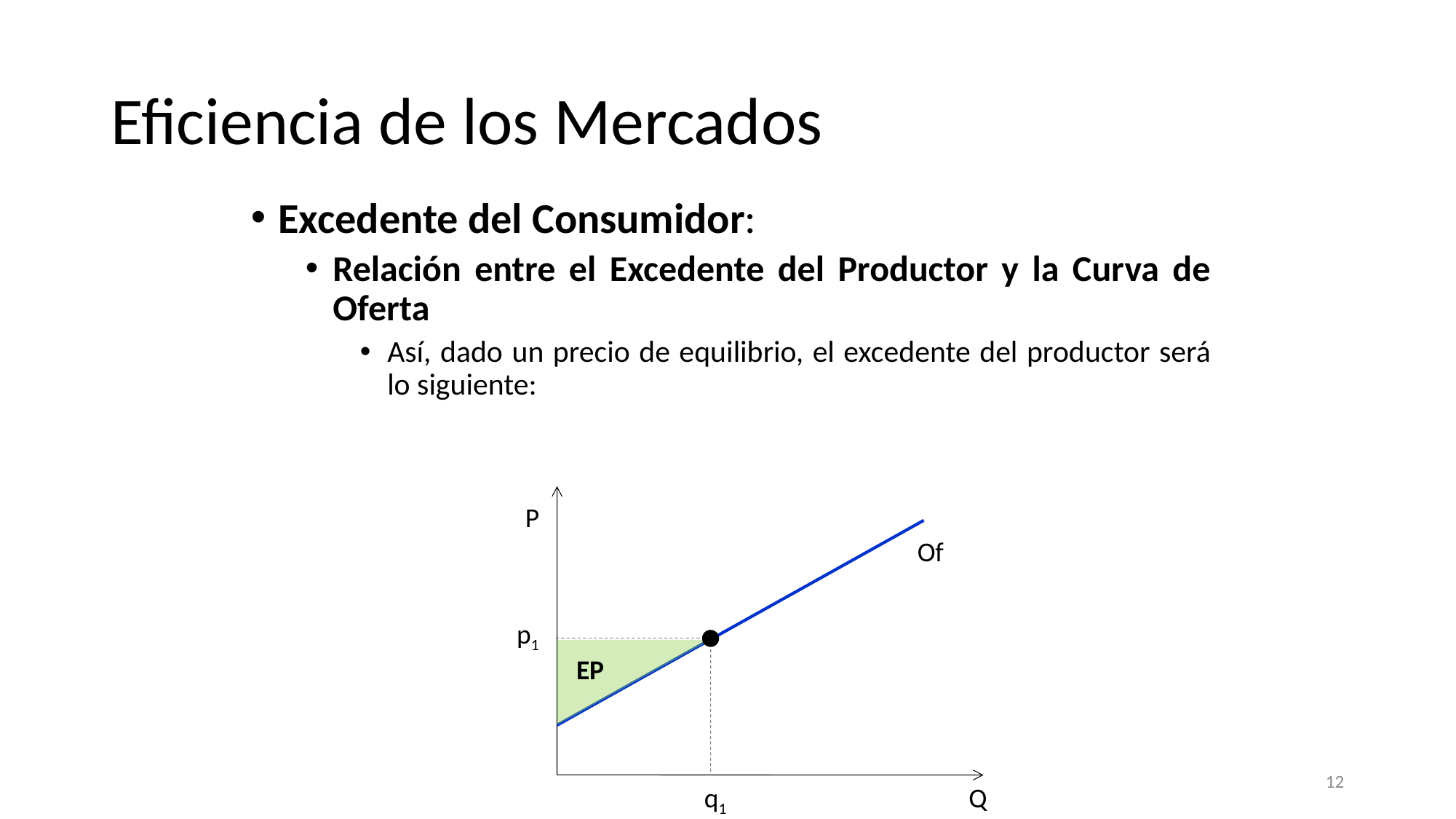

# Eficiencia de los Mercados
Excedente del Consumidor:
Relación entre el Excedente del Productor y la Curva de Oferta
Así, dado un precio de equilibrio, el excedente del productor será lo siguiente:
P
Of
p1

EP
12
q1
Q